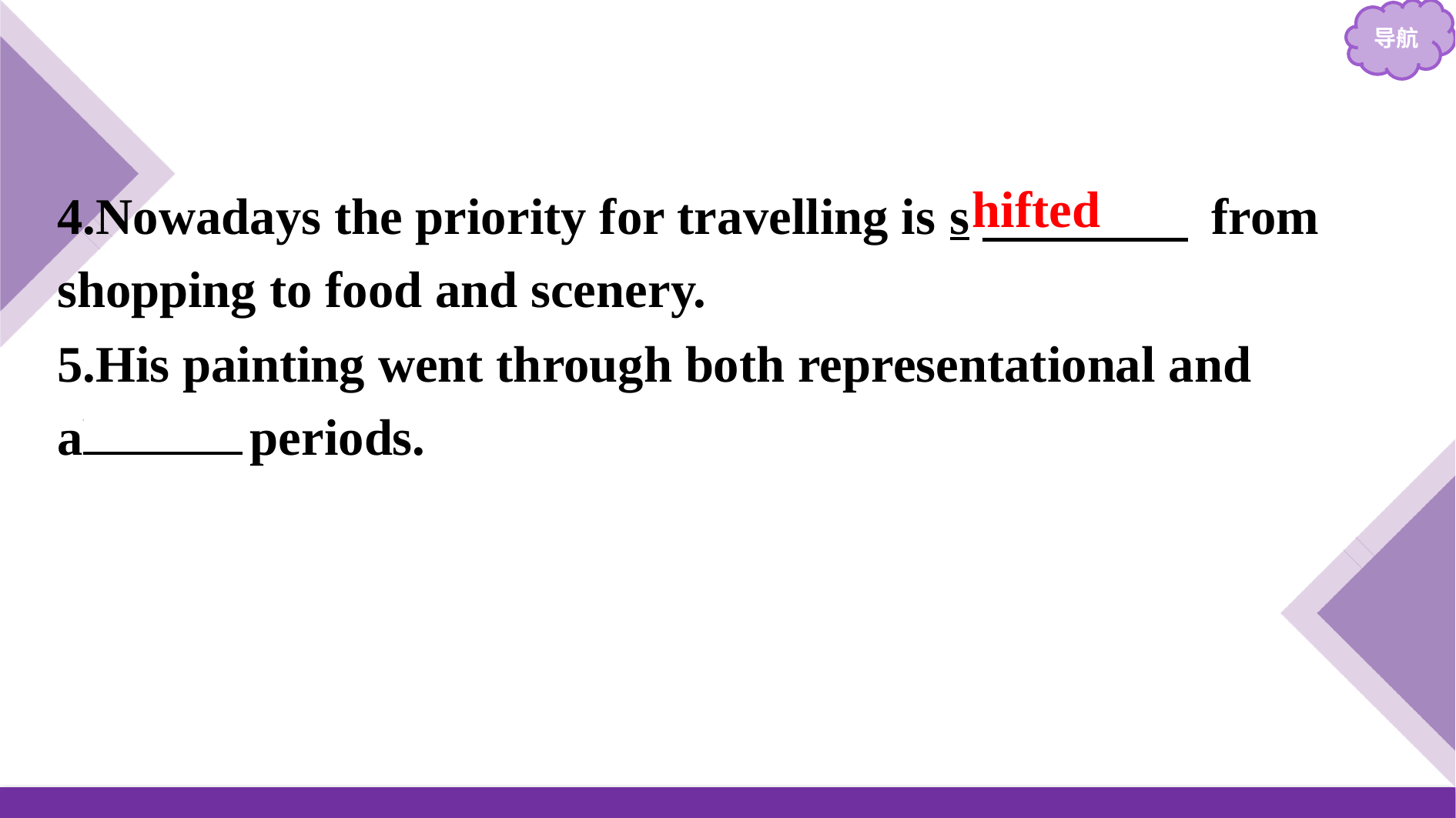

4.Nowadays the priority for travelling is s　　　　 from shopping to food and scenery.
5.His painting went through both representational and abstract periods.
hifted